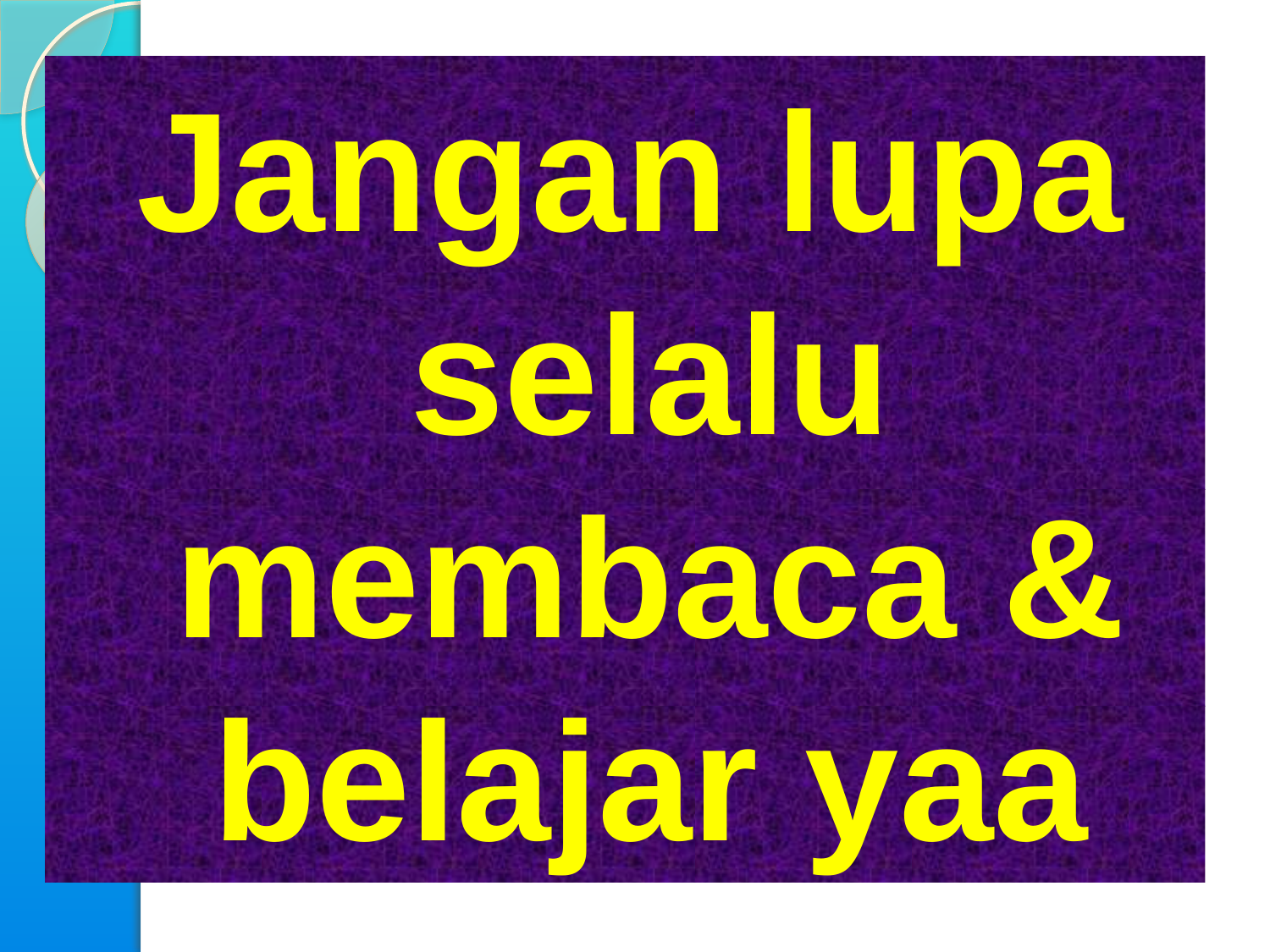

Jangan lupa selalu membaca & belajar yaa …